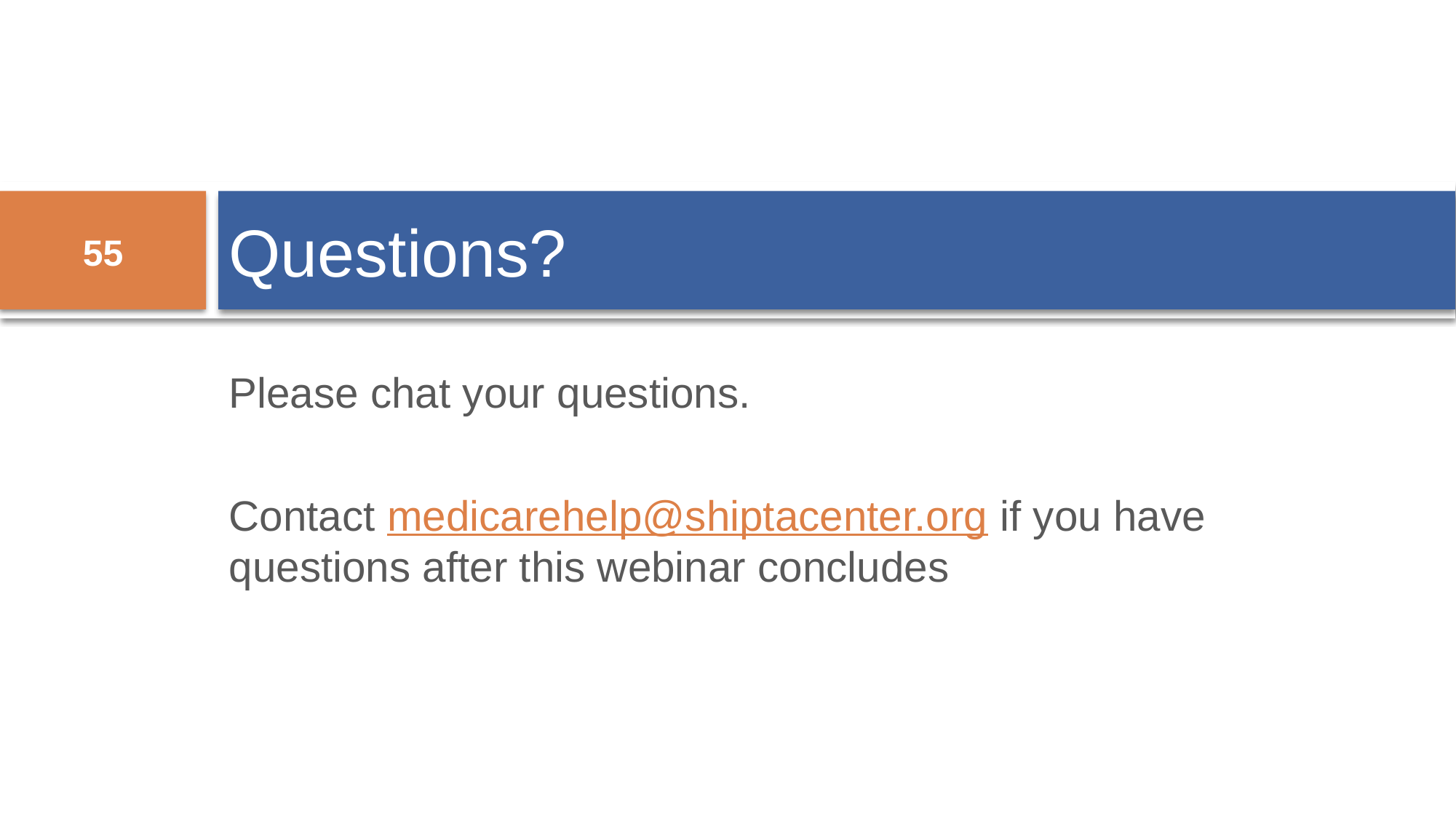

# Questions?
55
Please chat your questions.

Contact medicarehelp@shiptacenter.org if you have questions after this webinar concludes